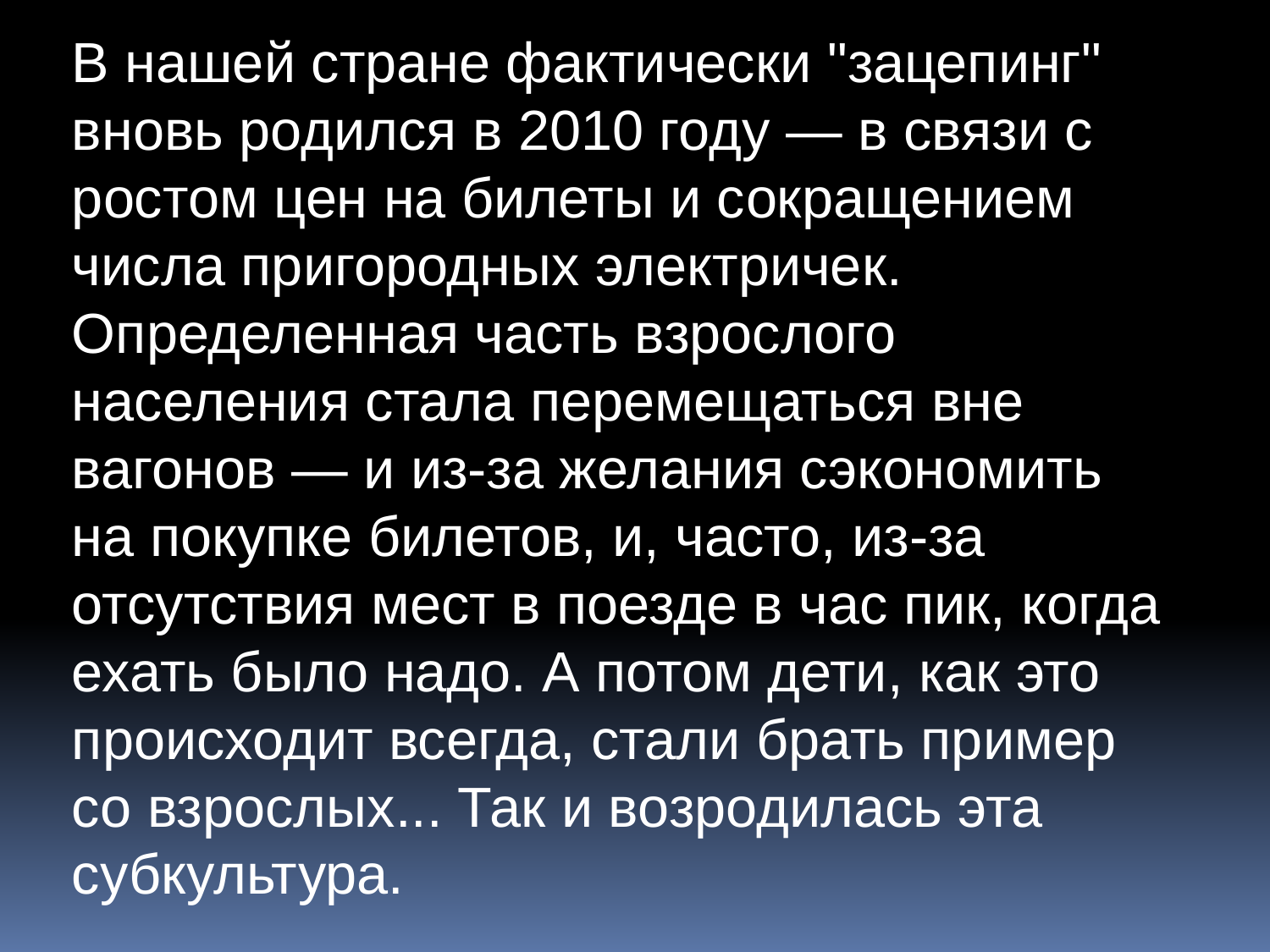

В нашей стране фактически "зацепинг" вновь родился в 2010 году — в связи с ростом цен на билеты и сокращением числа пригородных электричек. Определенная часть взрослого населения стала перемещаться вне вагонов — и из-за желания сэкономить на покупке билетов, и, часто, из-за отсутствия мест в поезде в час пик, когда ехать было надо. А потом дети, как это происходит всегда, стали брать пример со взрослых... Так и возродилась эта субкультура.